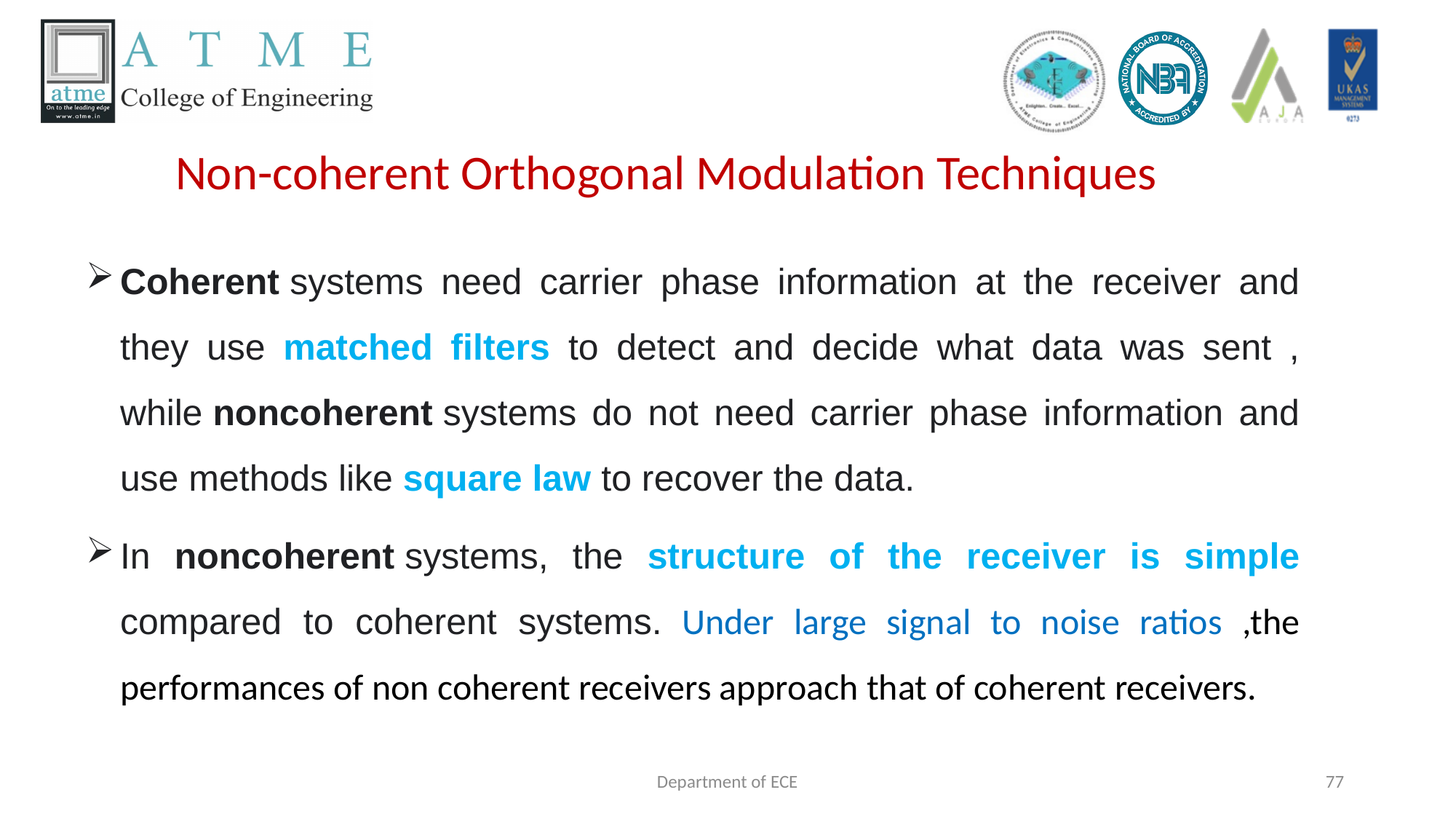

# Non-coherent Orthogonal Modulation Techniques
Coherent systems need carrier phase information at the receiver and they use matched filters to detect and decide what data was sent , while noncoherent systems do not need carrier phase information and use methods like square law to recover the data.
In noncoherent systems, the structure of the receiver is simple compared to coherent systems. Under large signal to noise ratios ,the performances of non coherent receivers approach that of coherent receivers.
Department of ECE
77